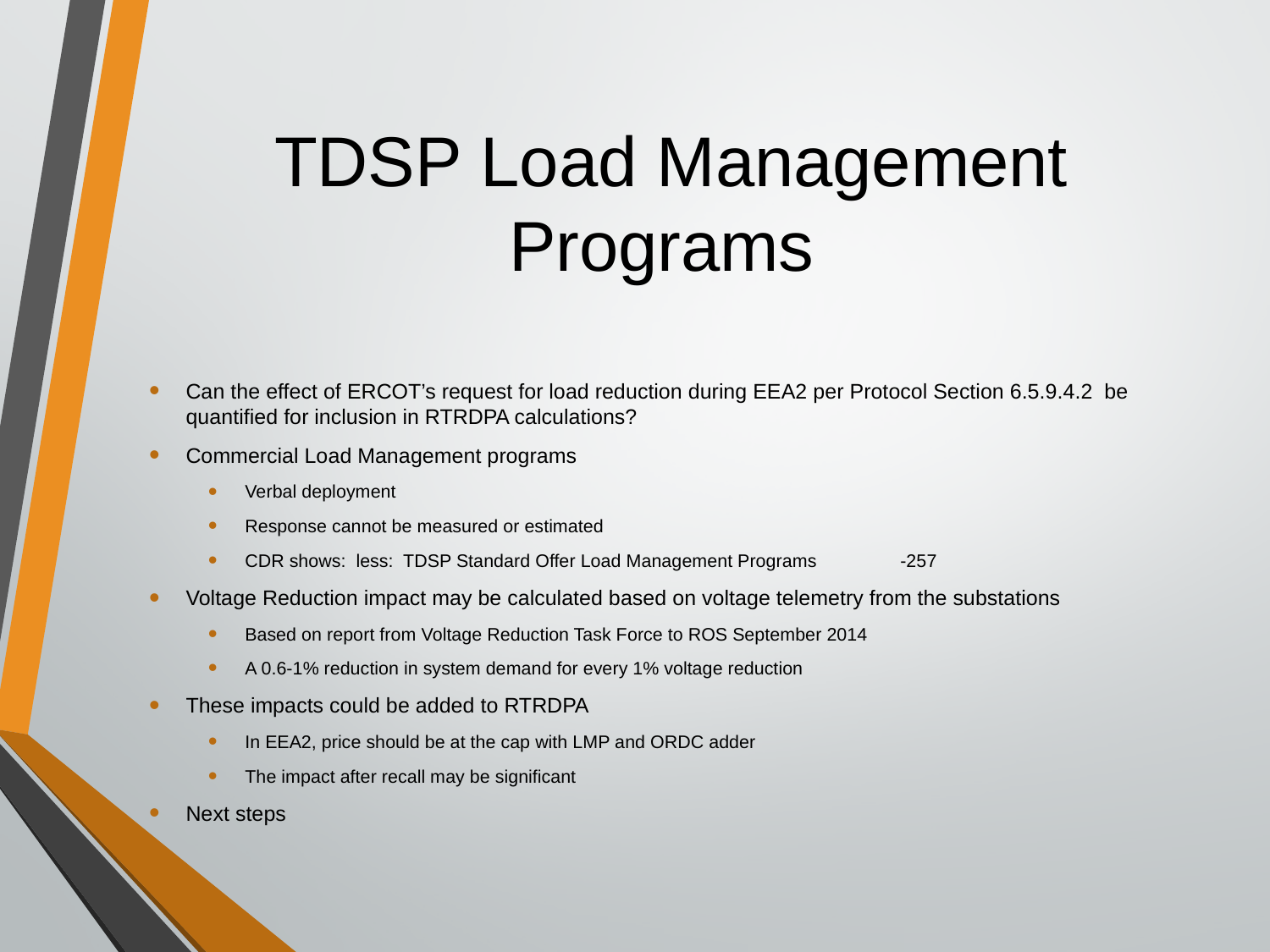

# TDSP Load Management Programs
Can the effect of ERCOT’s request for load reduction during EEA2 per Protocol Section 6.5.9.4.2  be quantified for inclusion in RTRDPA calculations?
Commercial Load Management programs
Verbal deployment
Response cannot be measured or estimated
CDR shows:  less:  TDSP Standard Offer Load Management Programs	-257
Voltage Reduction impact may be calculated based on voltage telemetry from the substations
Based on report from Voltage Reduction Task Force to ROS September 2014
A 0.6-1% reduction in system demand for every 1% voltage reduction
These impacts could be added to RTRDPA
In EEA2, price should be at the cap with LMP and ORDC adder
The impact after recall may be significant
Next steps